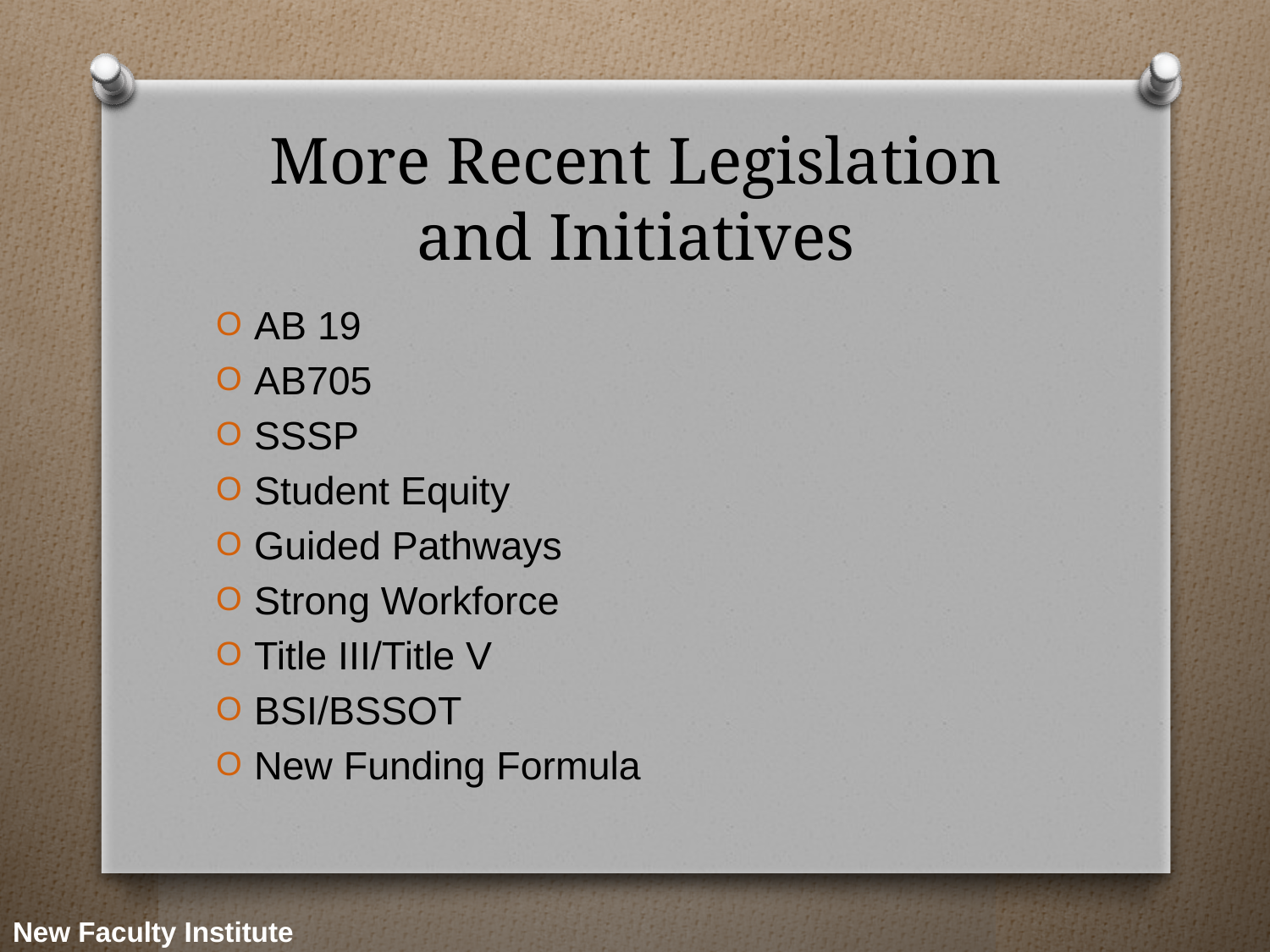

# More Recent Legislation and Initiatives
AB 19
AB705
SSSP
Student Equity
Guided Pathways
Strong Workforce
Title III/Title V
BSI/BSSOT
New Funding Formula

New Faculty Institute